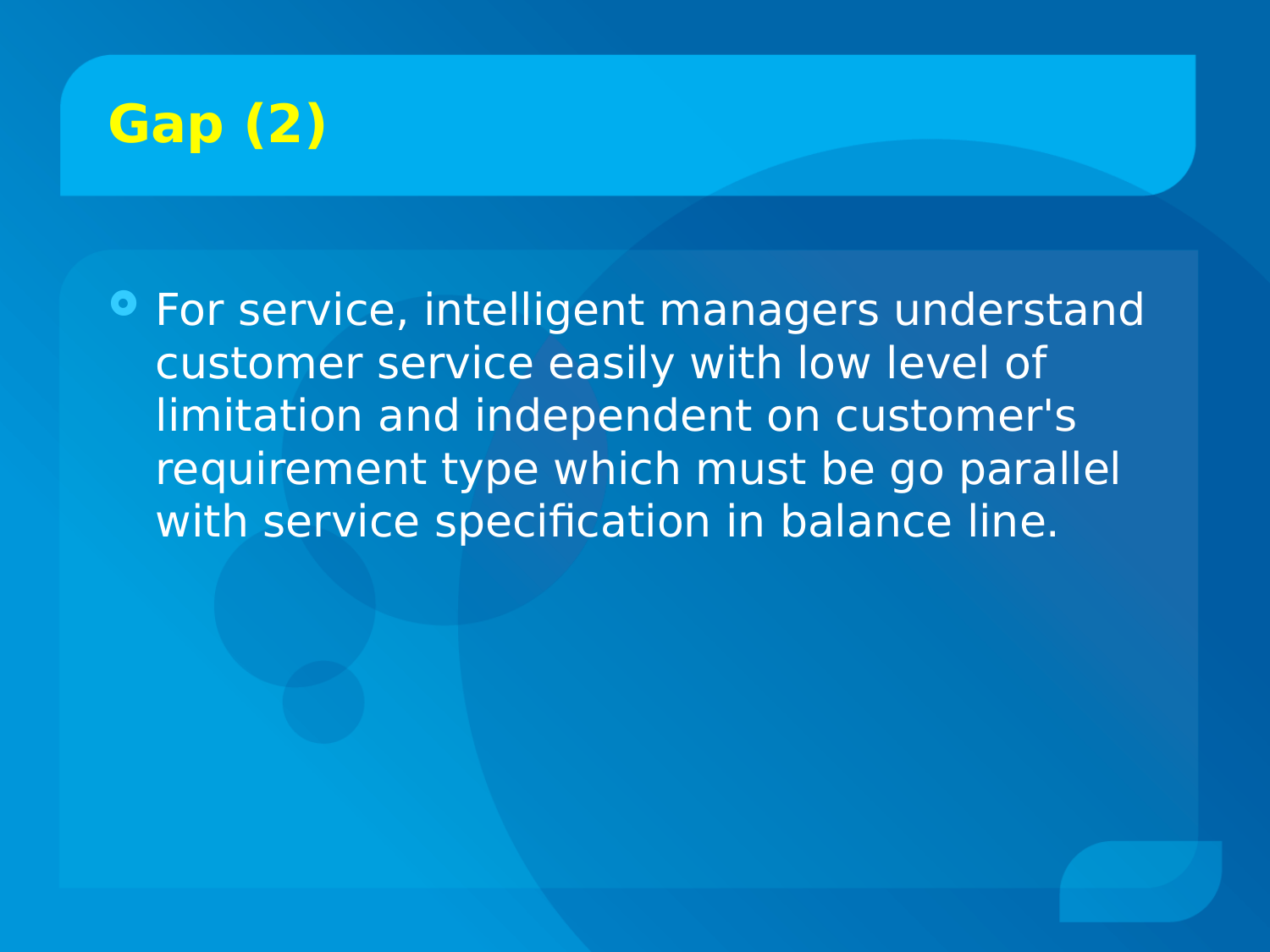

# Gap (2)
For service, intelligent managers understand customer service easily with low level of limitation and independent on customer's requirement type which must be go parallel with service specification in balance line.